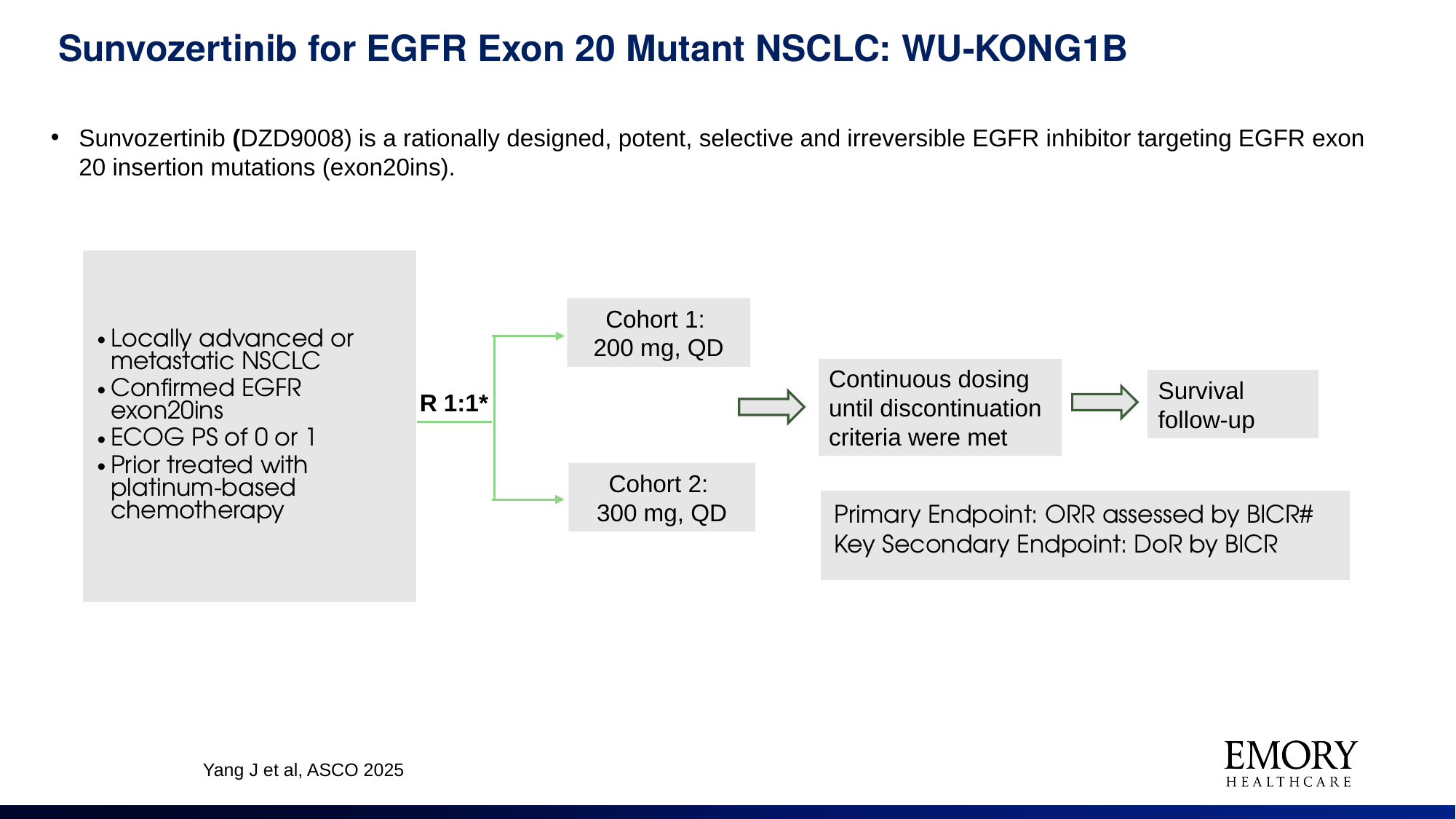

Sunvozertinib for EGFR Exon 20 Mutant NSCLC: WU-KONG1B
Sunvozertinib (DZD9008) is a rationally designed, potent, selective and irreversible EGFR inhibitor targeting EGFR exon 20 insertion mutations (exon20ins).
| Locally advanced or metastatic NSCLC Confirmed EGFR exon20ins ECOG PS of 0 or 1 Prior treated with platinum-based chemotherapy |
| --- |
Cohort 1:
200 mg, QD
Continuous dosing until discontinuation criteria were met
Survival follow-up
R 1:1*

Cohort 2:
300 mg, QD
| Primary Endpoint: ORR assessed by BICR# Key Secondary Endpoint: DoR by BICR |
| --- |
Yang J et al, ASCO 2025